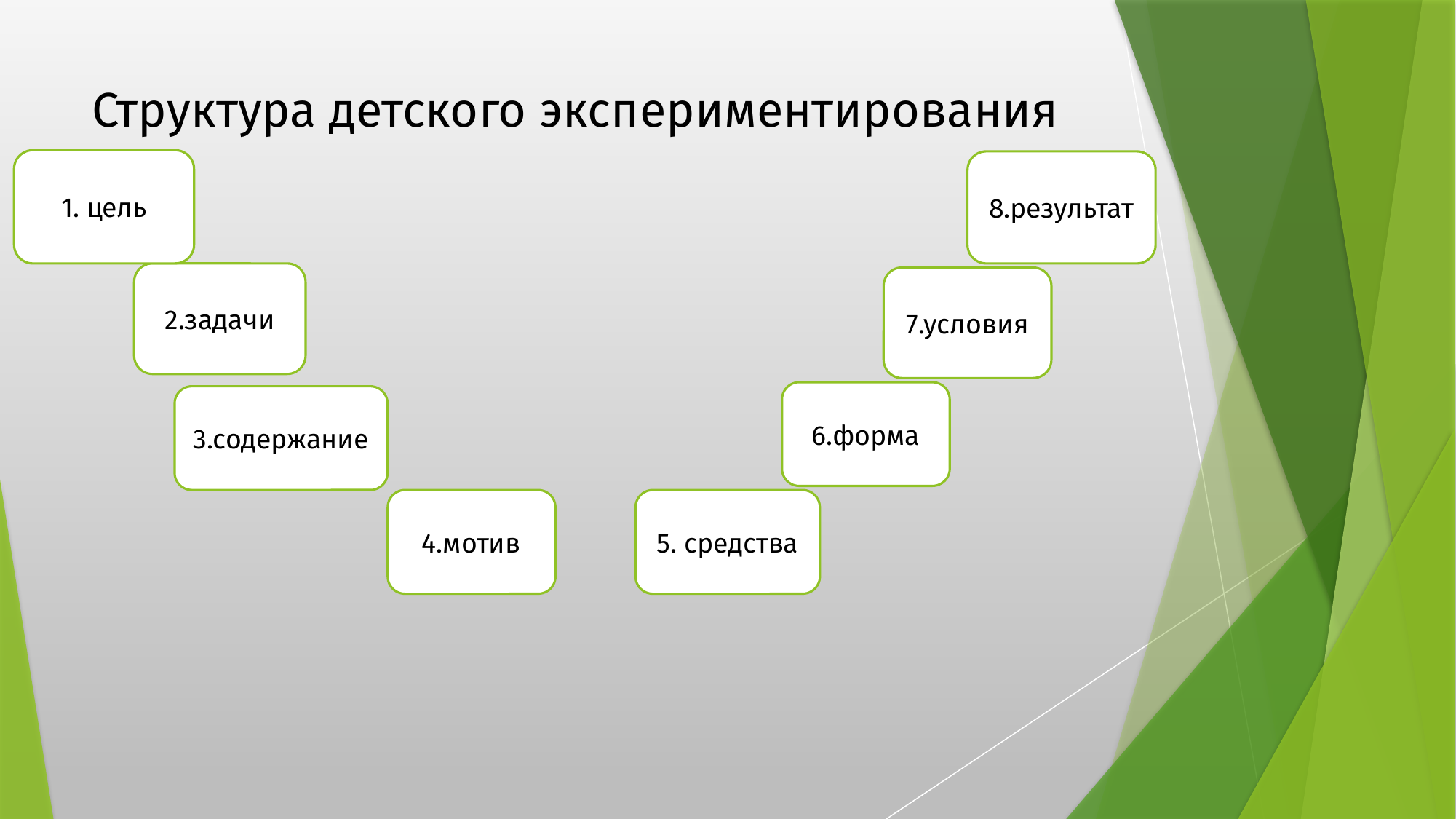

# Структура детского экспериментирования
1. цель
8.результат
2.задачи
7.условия
6.форма
3.содержание
4.мотив
5. средства